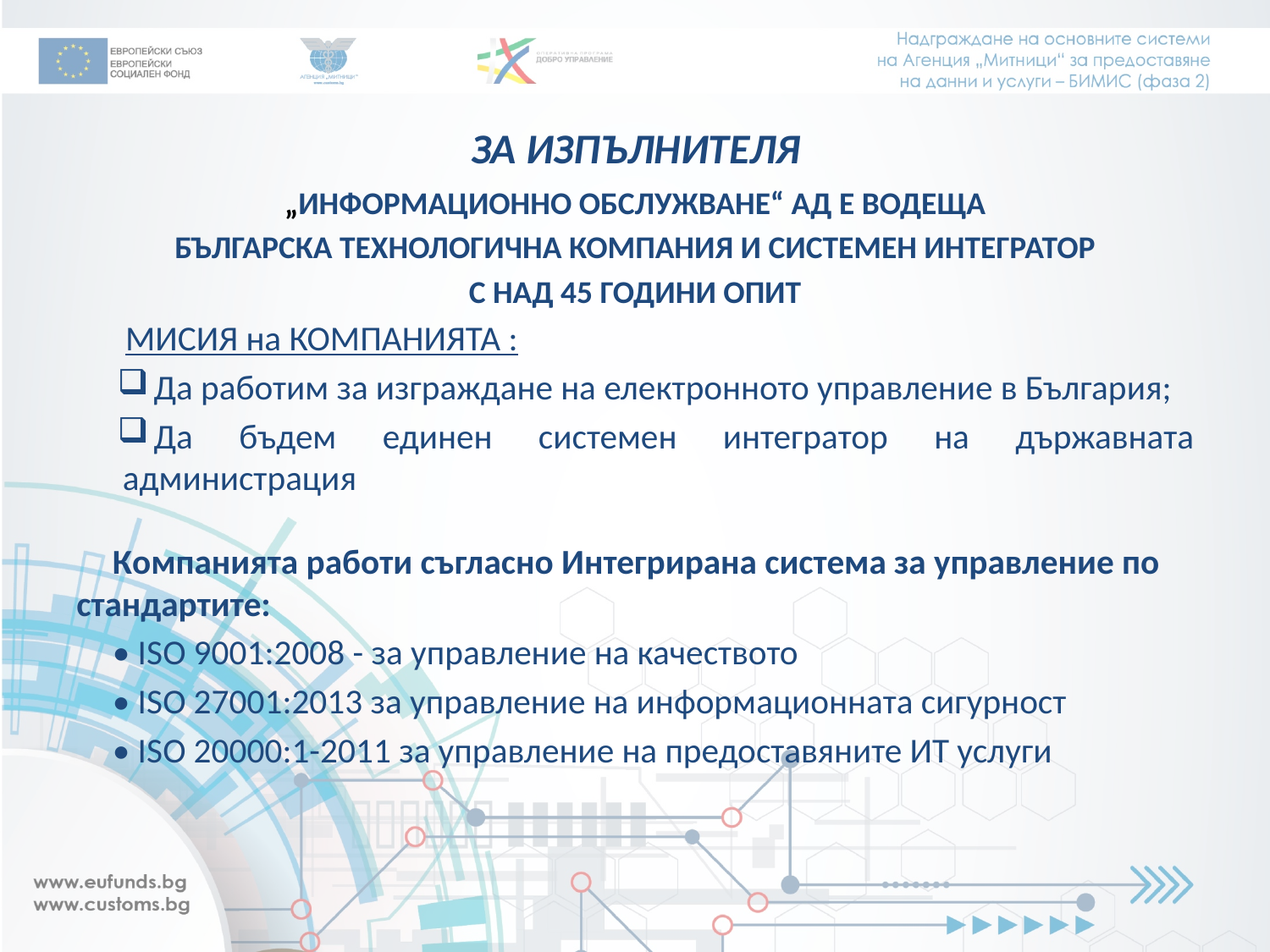

# ЗА ИЗПЪЛНИТЕЛЯ
„ИНФОРМАЦИОННО ОБСЛУЖВАНЕ“ АД Е ВОДЕЩА
БЪЛГАРСКА ТЕХНОЛОГИЧНА КОМПАНИЯ И СИСТЕМЕН ИНТЕГРАТОР
С НАД 45 ГОДИНИ ОПИТ
МИСИЯ на КОМПАНИЯТА :
Да работим за изграждане на електронното управление в България;
Да бъдем единен системен интегратор на държавната администрация

Компанията работи съгласно Интегрирана система за управление по стандартите:
• ISO 9001:2008 - за управление на качеството
• ISO 27001:2013 за управление на информационната сигурност
• ISO 20000:1-2011 за управление на предоставяните ИТ услуги